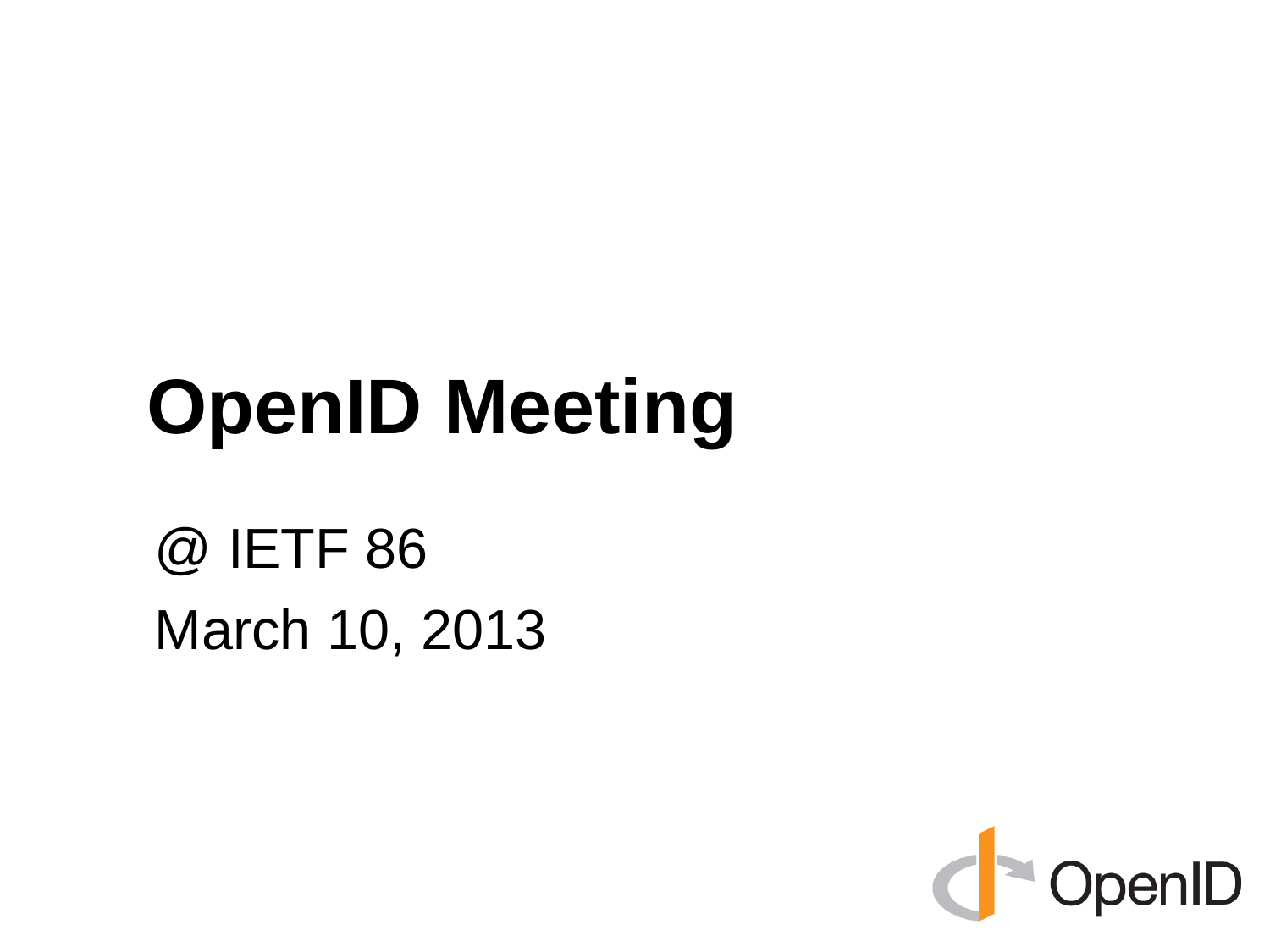

# OpenID Meeting
@ IETF 86
March 10, 2013